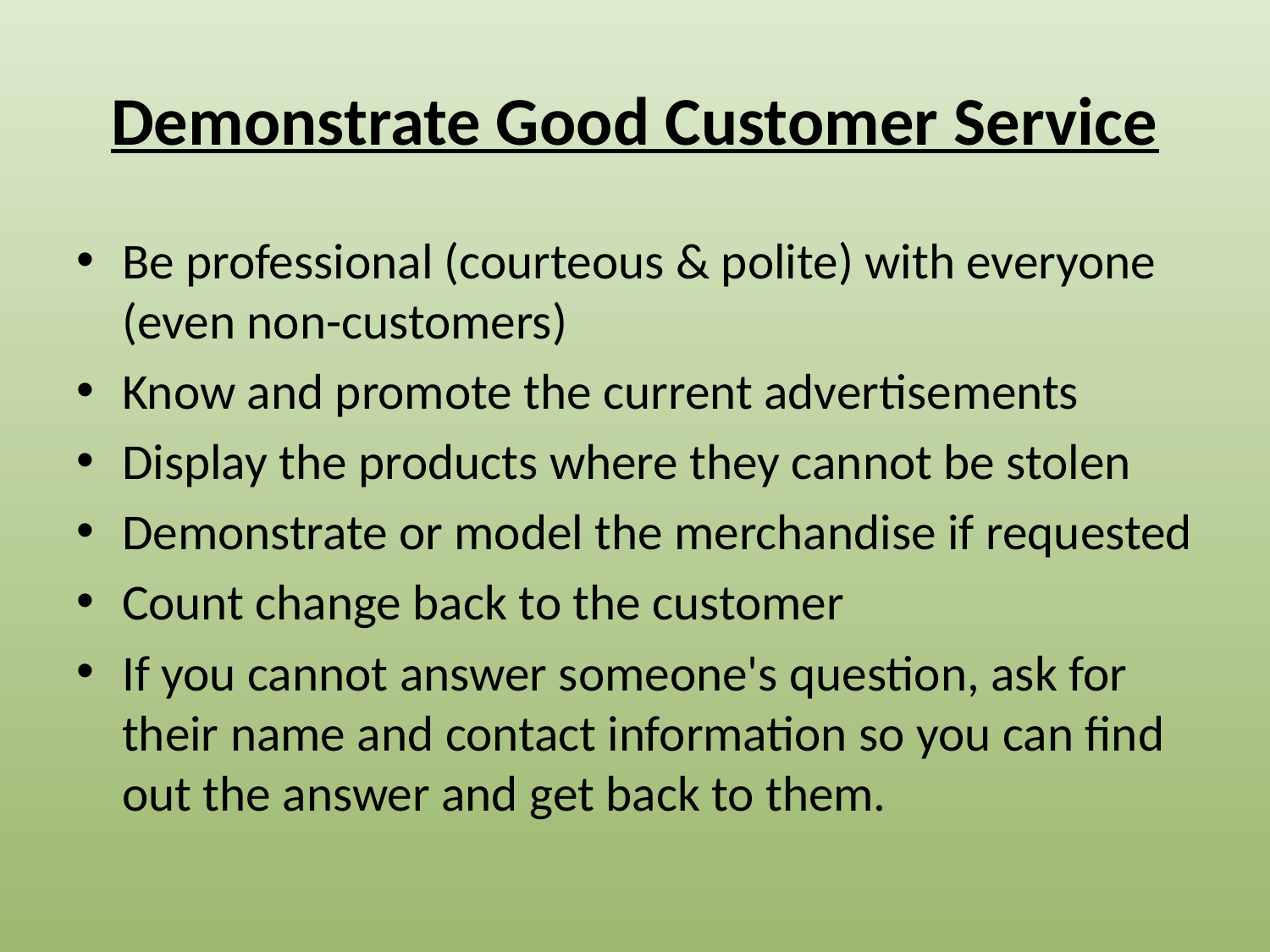

# Demonstrate Good Customer Service
Be professional (courteous & polite) with everyone (even non-customers)
Know and promote the current advertisements
Display the products where they cannot be stolen
Demonstrate or model the merchandise if requested
Count change back to the customer
If you cannot answer someone's question, ask for their name and contact information so you can find out the answer and get back to them.